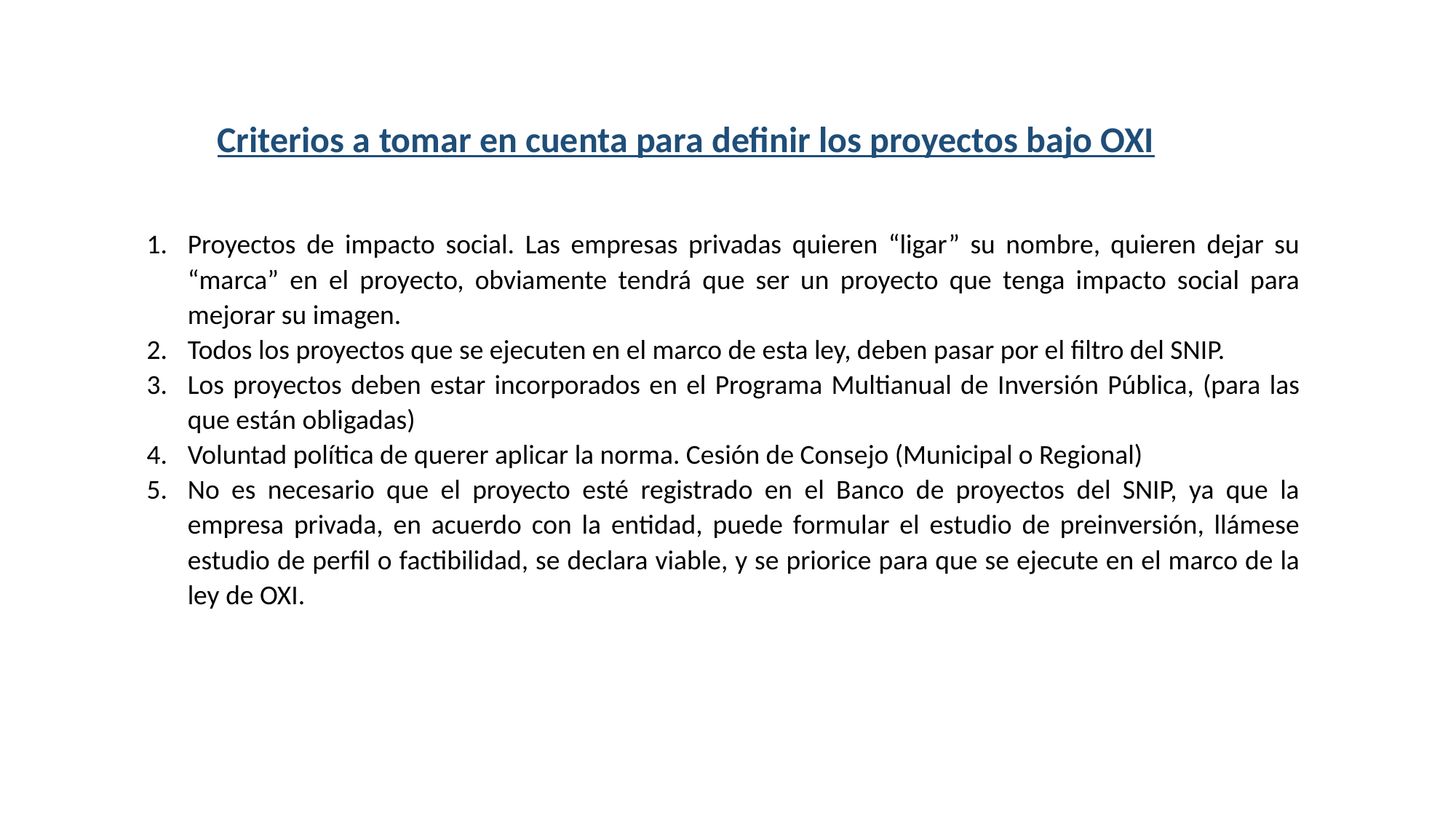

Criterios a tomar en cuenta para definir los proyectos bajo OXI
Proyectos de impacto social. Las empresas privadas quieren “ligar” su nombre, quieren dejar su “marca” en el proyecto, obviamente tendrá que ser un proyecto que tenga impacto social para mejorar su imagen.
Todos los proyectos que se ejecuten en el marco de esta ley, deben pasar por el filtro del SNIP.
Los proyectos deben estar incorporados en el Programa Multianual de Inversión Pública, (para las que están obligadas)
Voluntad política de querer aplicar la norma. Cesión de Consejo (Municipal o Regional)
No es necesario que el proyecto esté registrado en el Banco de proyectos del SNIP, ya que la empresa privada, en acuerdo con la entidad, puede formular el estudio de preinversión, llámese estudio de perfil o factibilidad, se declara viable, y se priorice para que se ejecute en el marco de la ley de OXI.